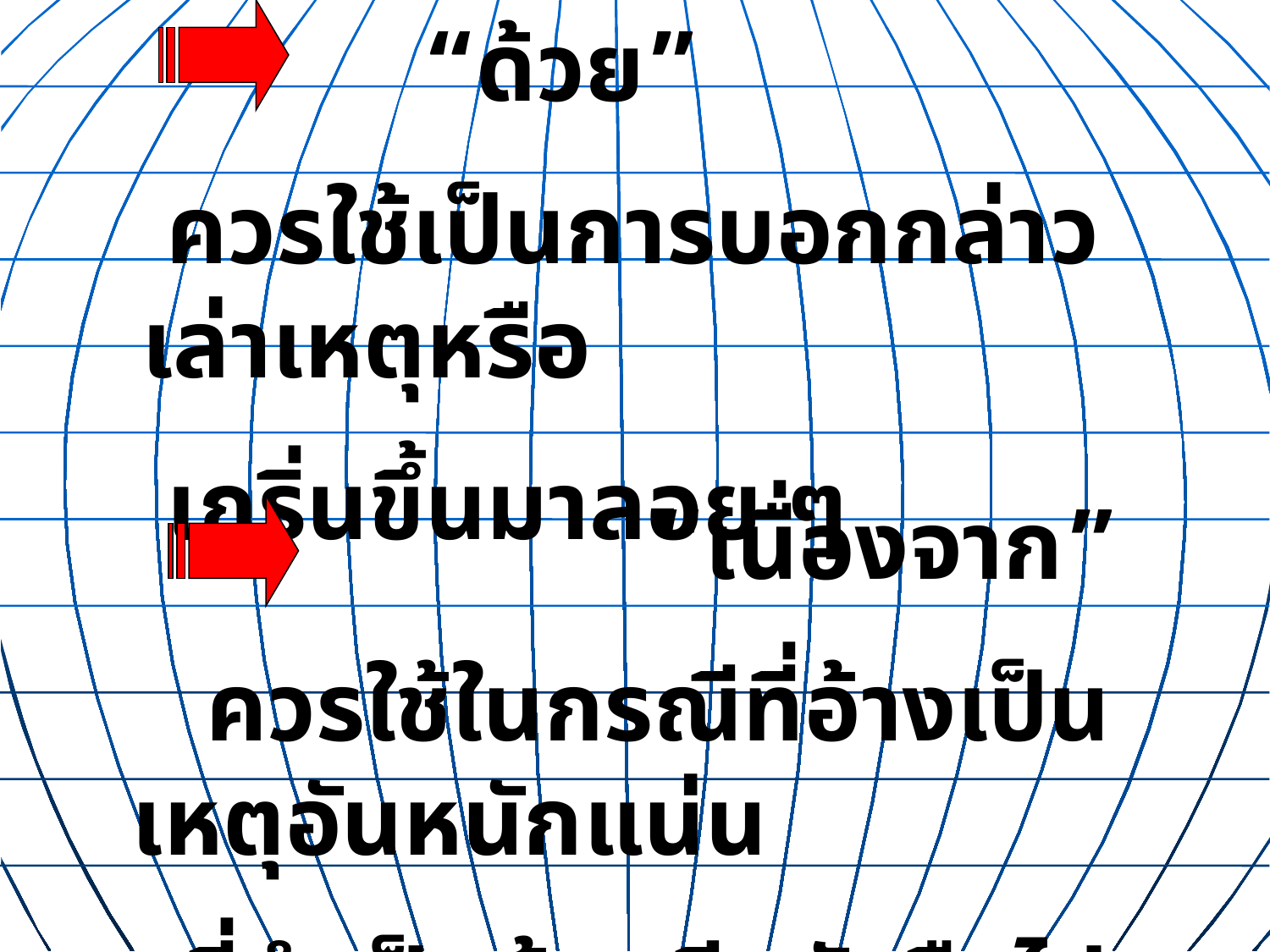

“ด้วย”
 ควรใช้เป็นการบอกกล่าวเล่าเหตุหรือ
 เกริ่นขึ้นมาลอย ๆ

                     “เนื่องจาก”
   ควรใช้ในกรณีที่อ้างเป็นเหตุอันหนักแน่น
  ที่จำเป็นต้องมีหนังสือไป